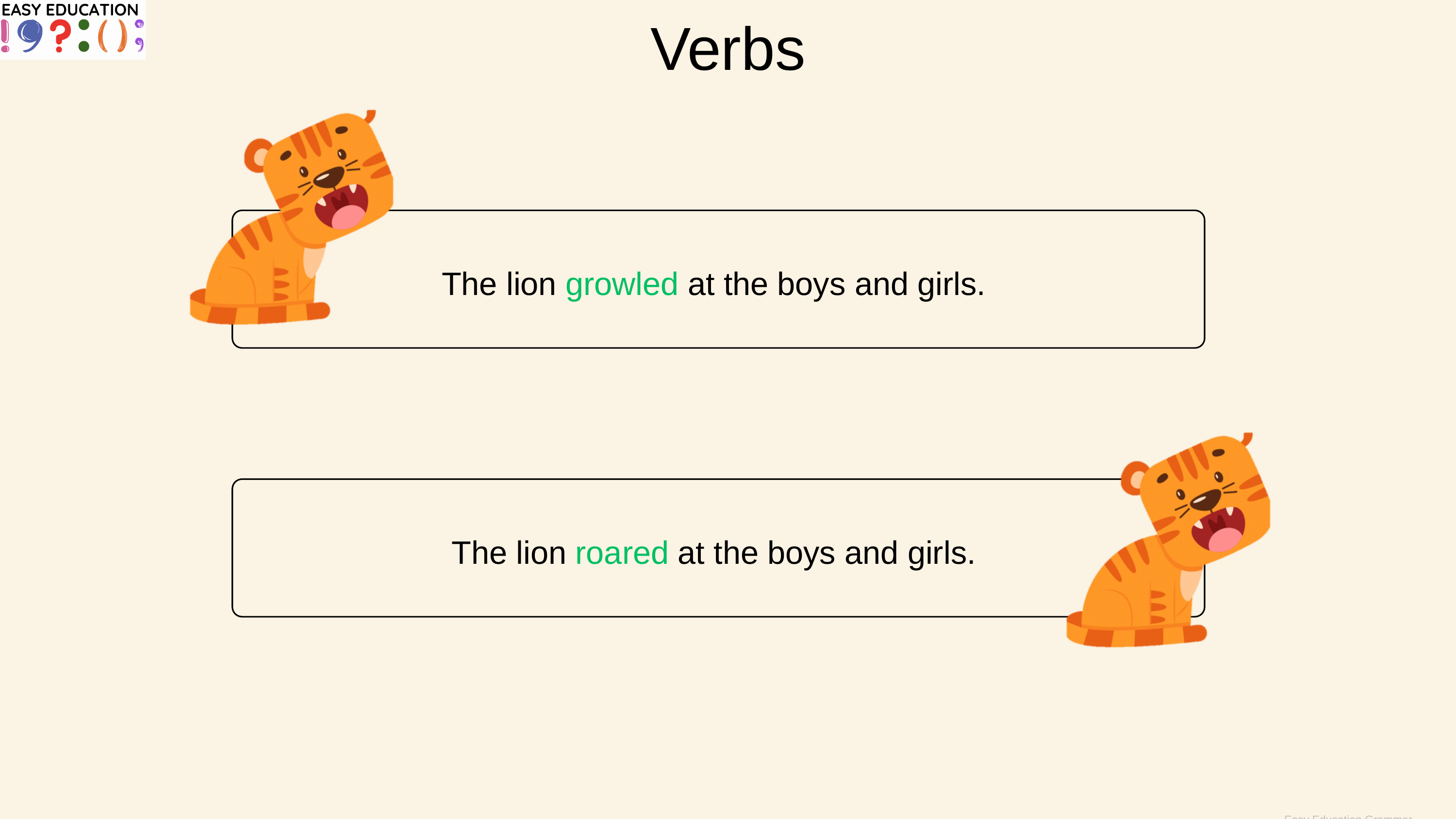

Verbs

The lion growled at the boys and girls.

The lion roared at the boys and girls.